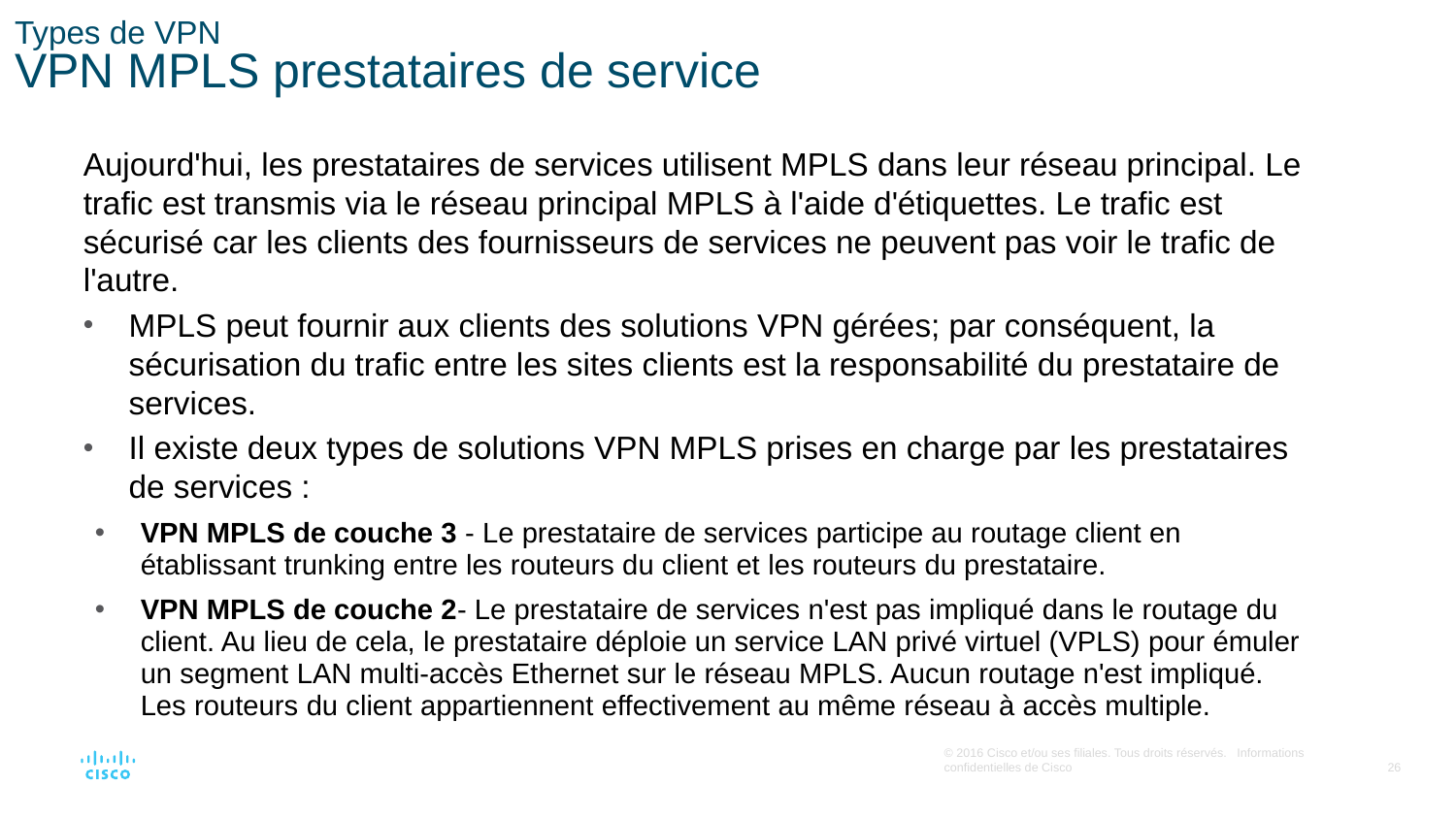

# Types de VPN VPN MPLS prestataires de service
Aujourd'hui, les prestataires de services utilisent MPLS dans leur réseau principal. Le trafic est transmis via le réseau principal MPLS à l'aide d'étiquettes. Le trafic est sécurisé car les clients des fournisseurs de services ne peuvent pas voir le trafic de l'autre.
MPLS peut fournir aux clients des solutions VPN gérées; par conséquent, la sécurisation du trafic entre les sites clients est la responsabilité du prestataire de services.
Il existe deux types de solutions VPN MPLS prises en charge par les prestataires de services :
VPN MPLS de couche 3 - Le prestataire de services participe au routage client en établissant trunking entre les routeurs du client et les routeurs du prestataire.
VPN MPLS de couche 2- Le prestataire de services n'est pas impliqué dans le routage du client. Au lieu de cela, le prestataire déploie un service LAN privé virtuel (VPLS) pour émuler un segment LAN multi-accès Ethernet sur le réseau MPLS. Aucun routage n'est impliqué. Les routeurs du client appartiennent effectivement au même réseau à accès multiple.